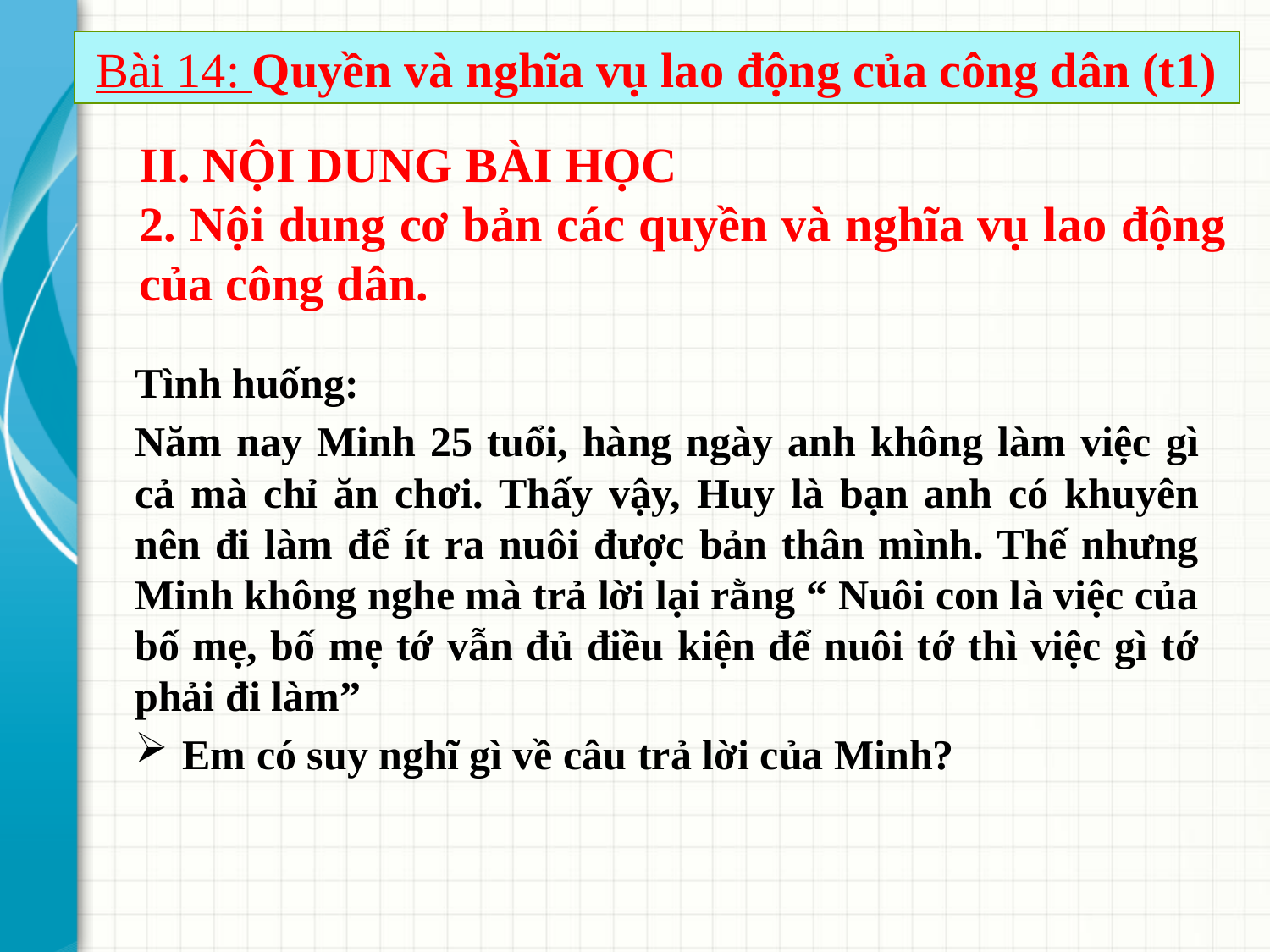

Bài 14: Quyền và nghĩa vụ lao động của công dân (t1)
II. NỘI DUNG BÀI HỌC
2. Nội dung cơ bản các quyền và nghĩa vụ lao động của công dân.
Tình huống:
Năm nay Minh 25 tuổi, hàng ngày anh không làm việc gì cả mà chỉ ăn chơi. Thấy vậy, Huy là bạn anh có khuyên nên đi làm để ít ra nuôi được bản thân mình. Thế nhưng Minh không nghe mà trả lời lại rằng “ Nuôi con là việc của bố mẹ, bố mẹ tớ vẫn đủ điều kiện để nuôi tớ thì việc gì tớ phải đi làm”
Em có suy nghĩ gì về câu trả lời của Minh?